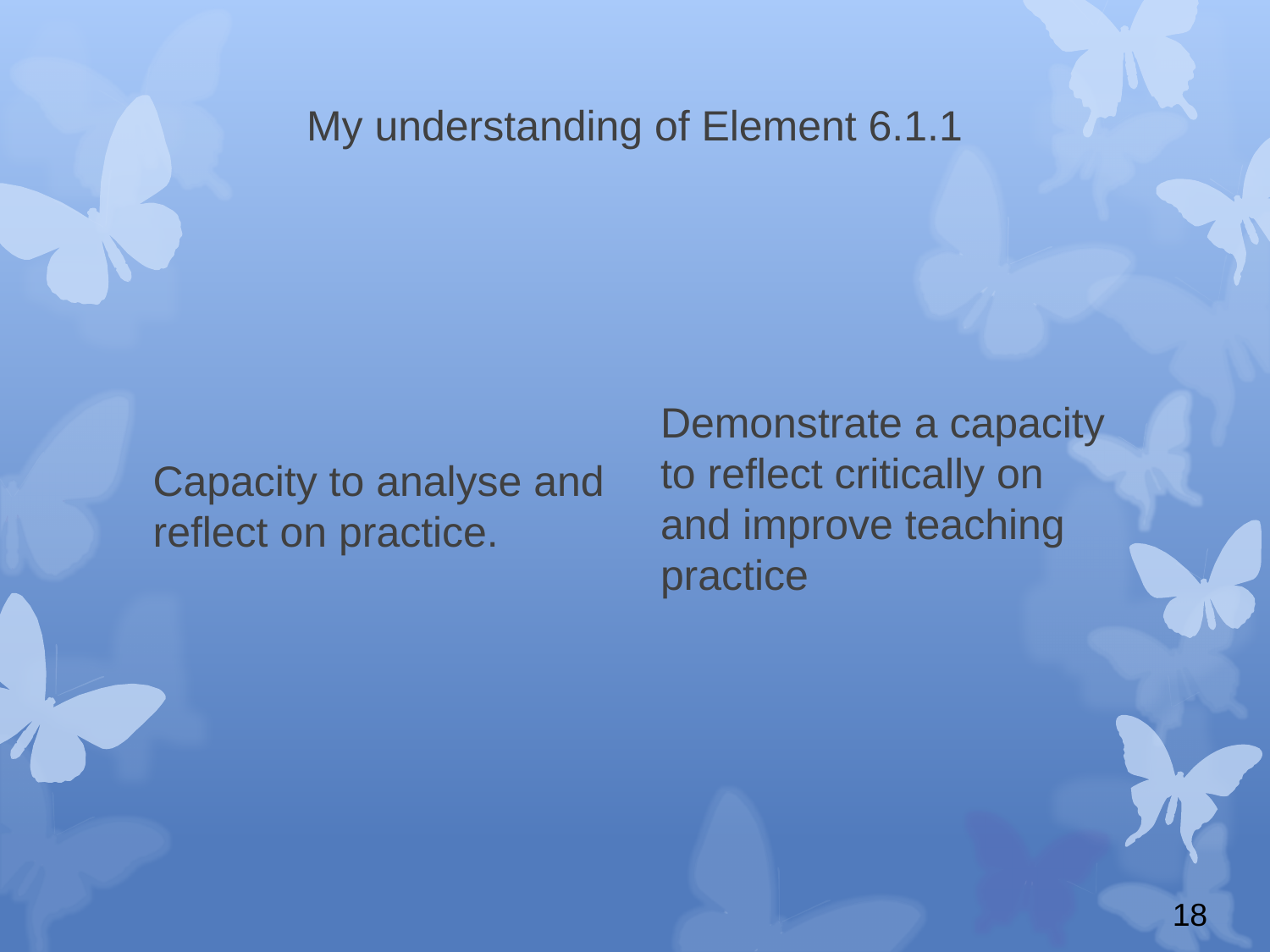

# My understanding of Element 6.1.1
Capacity to analyse and reflect on practice.

Demonstrate a capacity to reflect critically on and improve teaching practice

18